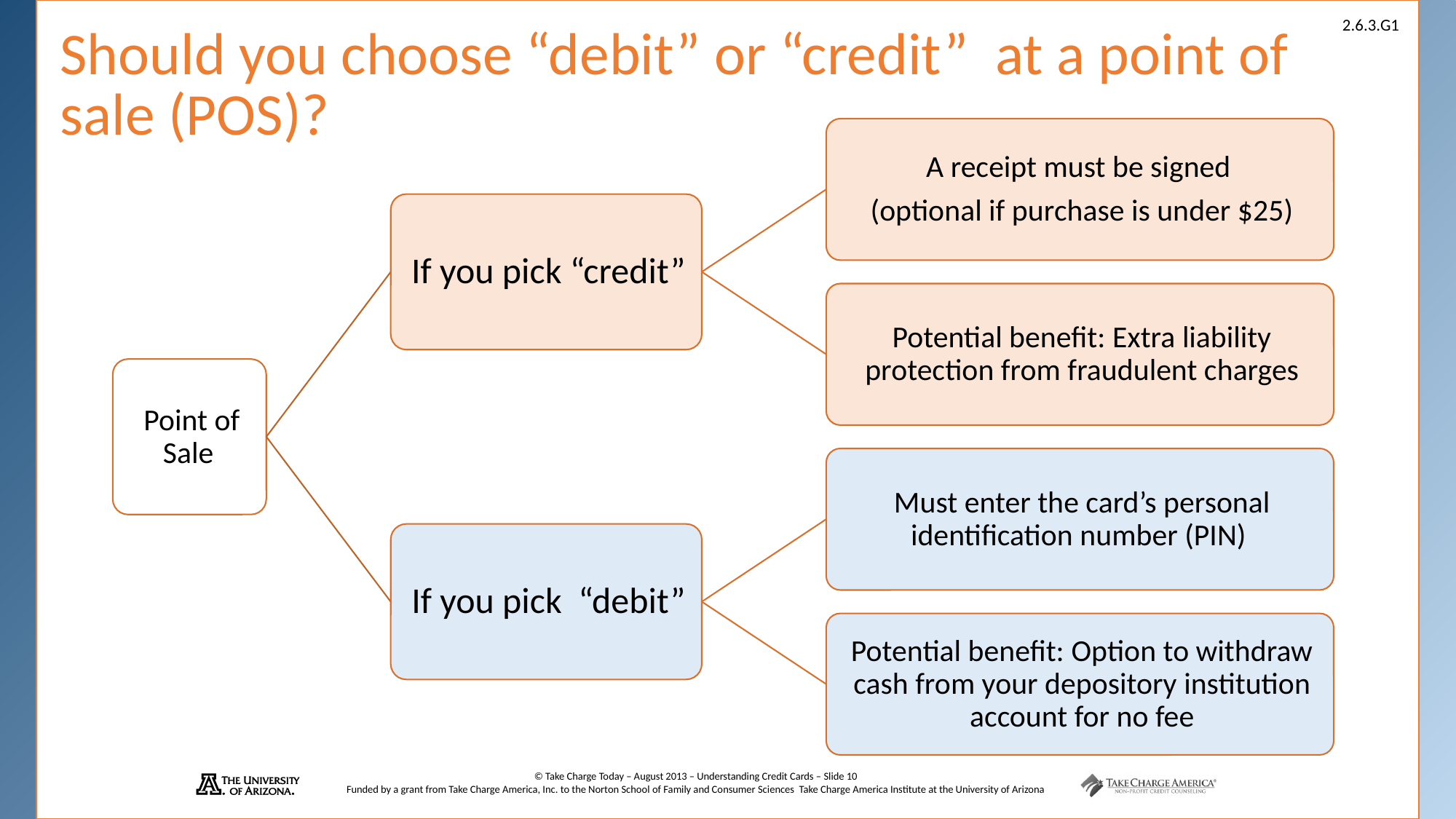

# Should you choose “debit” or “credit”  at a point of sale (POS)?
Point of Sale

If you pick “credit”

A receipt must be signed
(optional if purchase is under $25)

Potential benefit: Extra liability protection from fraudulent charges

If you pick  “debit”

Must enter the card’s personal identification number (PIN)

Potential benefit: Option to withdraw cash from your depository institution account for no fee